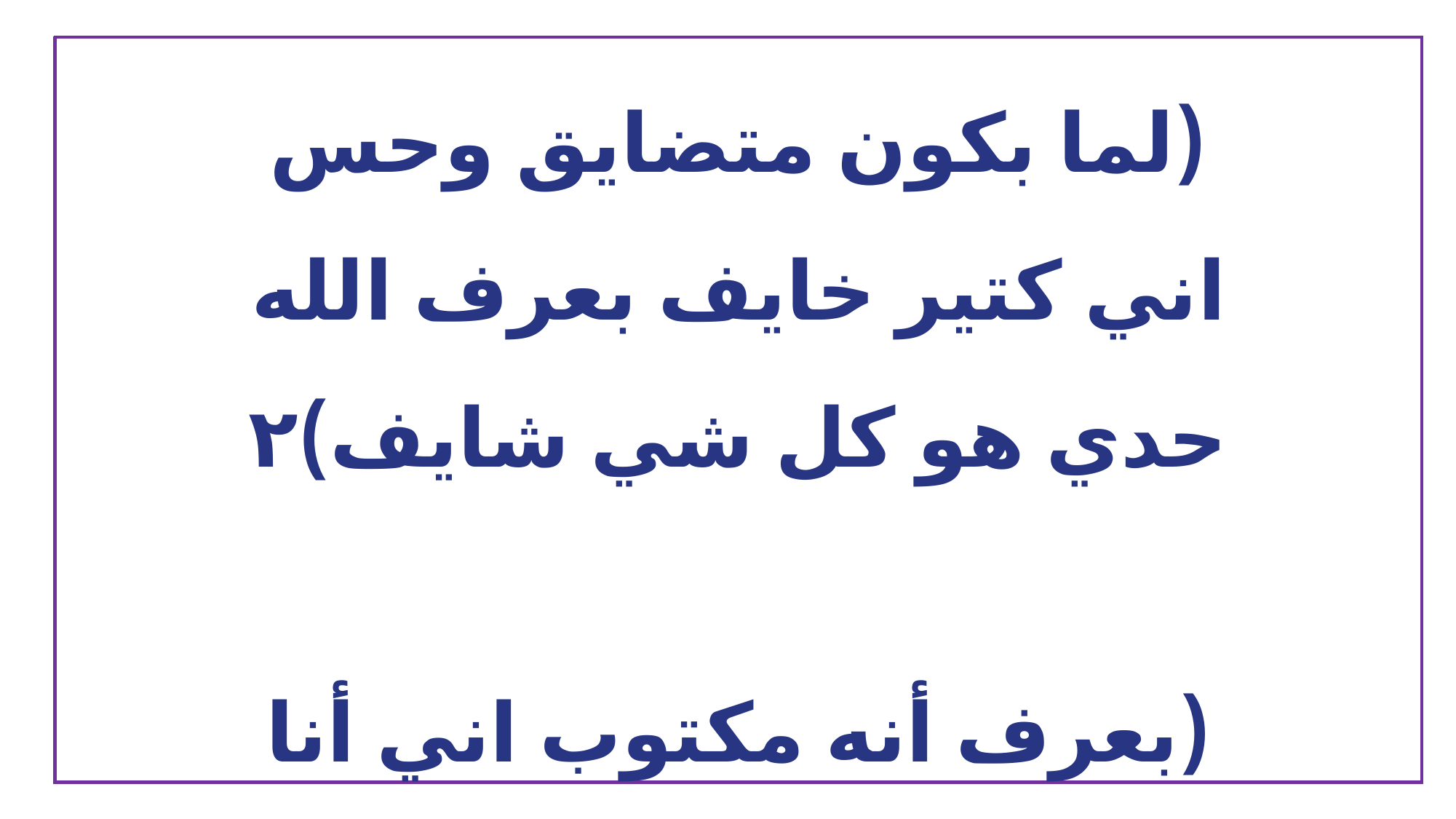

(لما بكون متضايق وحس اني كتير خايف بعرف الله حدي هو كل شي شايف)٢

(بعرف أنه مكتوب اني أنا محبوب)٢
رح دايماً ضل متذكّر ورح قووووول